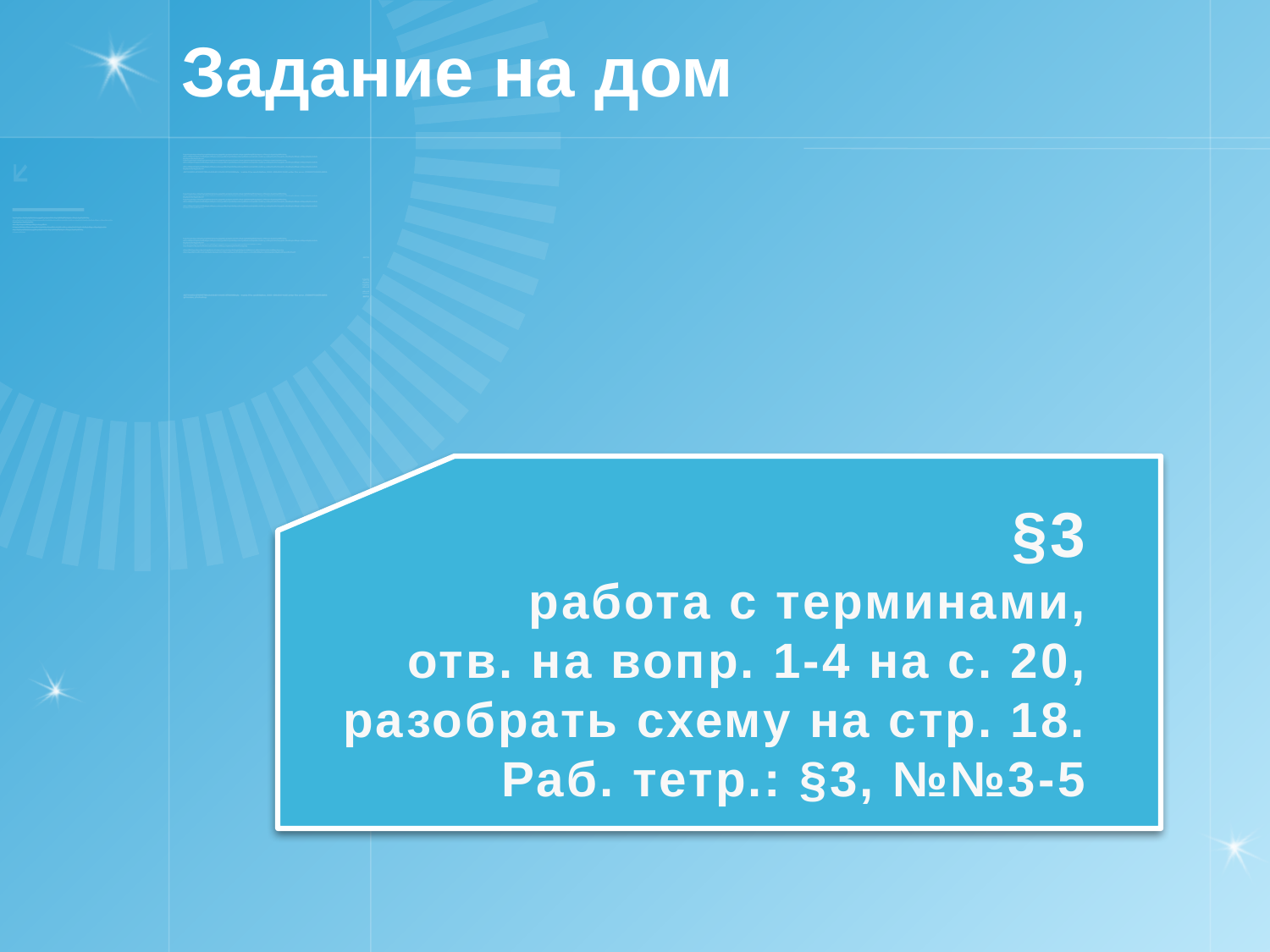

# Задание на дом
§3
работа с терминами,
отв. на вопр. 1-4 на с. 20,
разобрать схему на стр. 18.
Раб. тетр.: §3, №№3-5